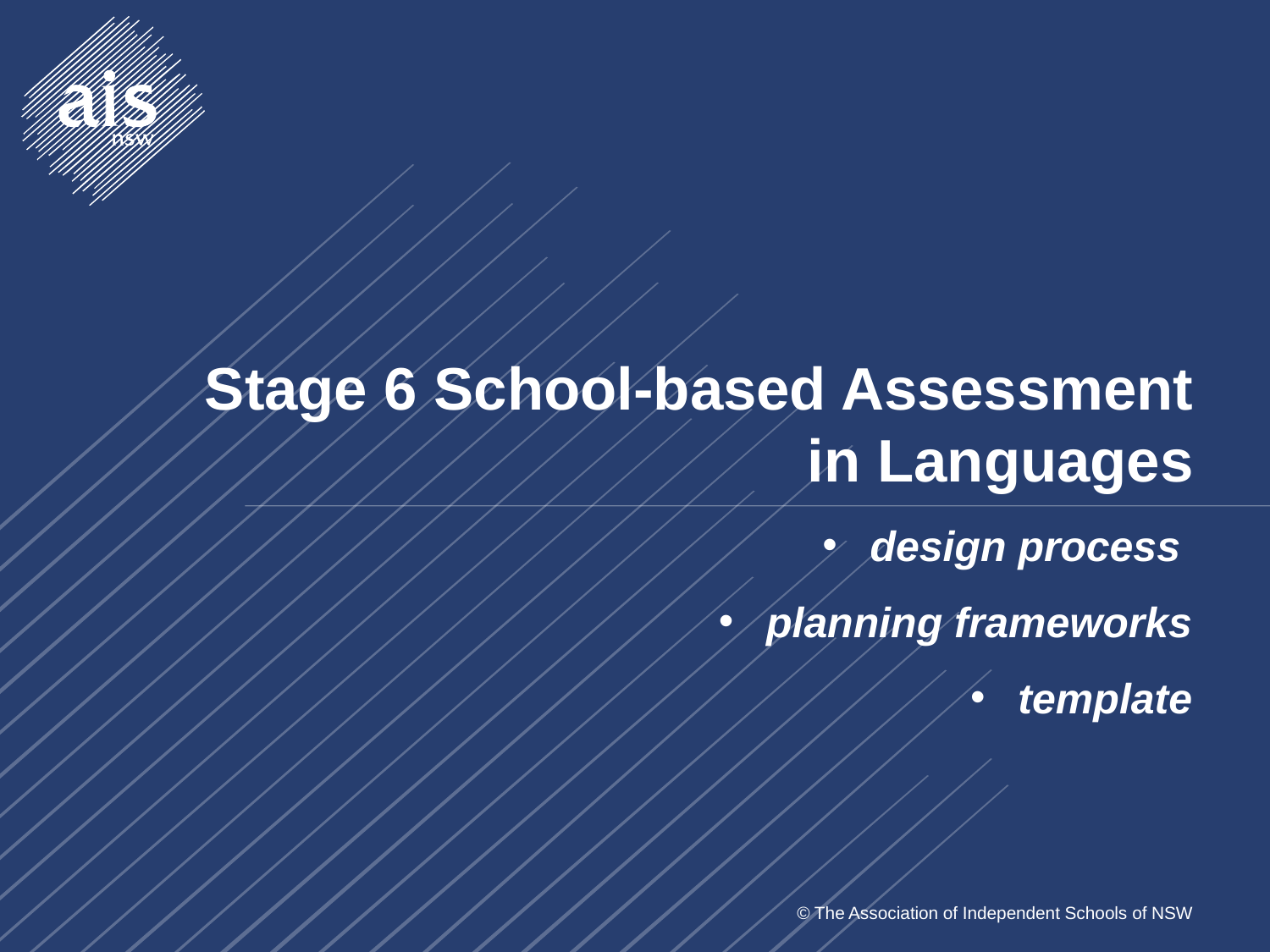

# Stage 6 School-based Assessment in Languages
design process
planning frameworks
template